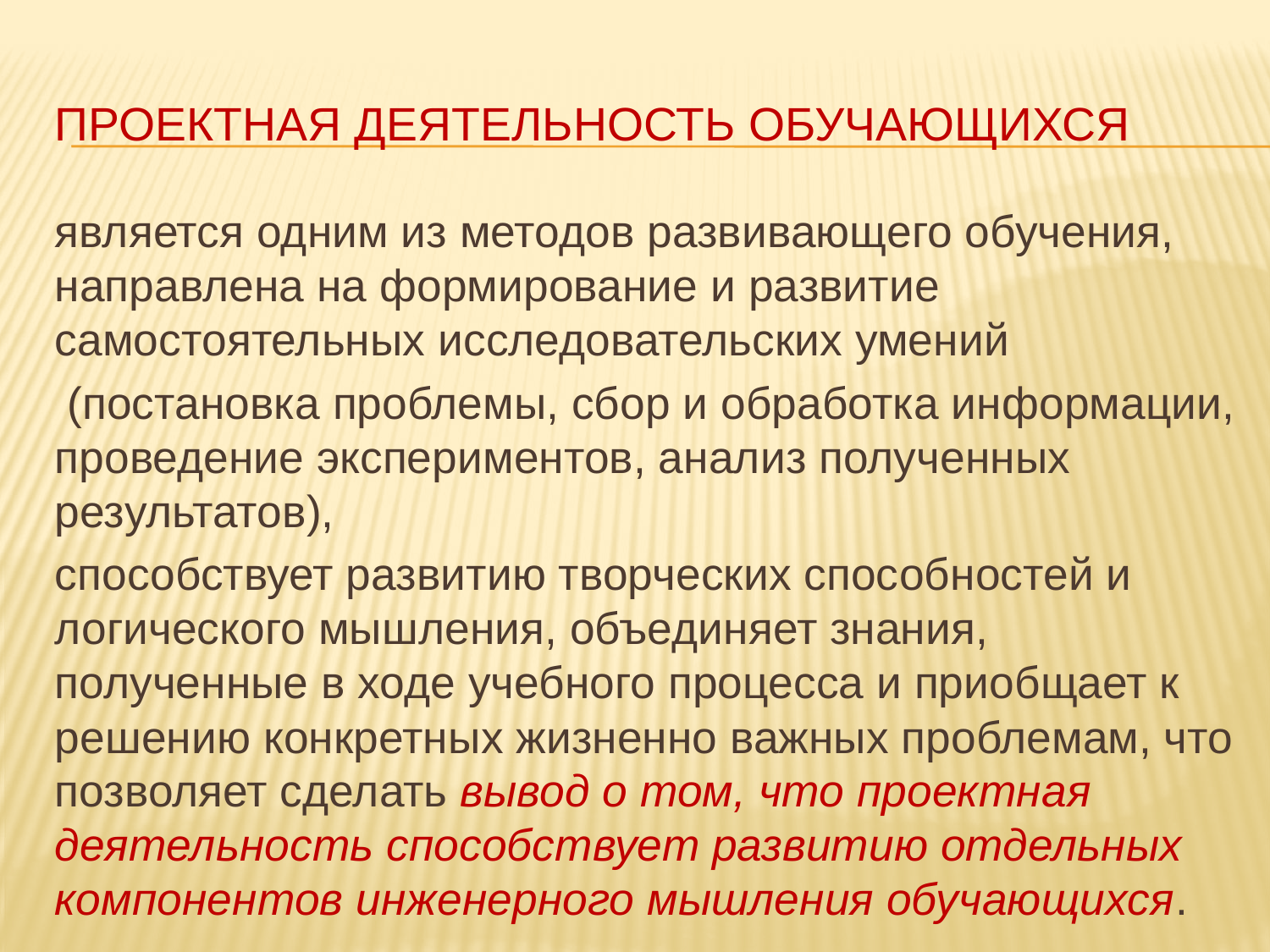

# Проектная деятельность обучающихся
является одним из методов развивающего обучения, направлена на формирование и развитие самостоятельных исследовательских умений
 (постановка проблемы, сбор и обработка информации, проведение экспериментов, анализ полученных результатов),
способствует развитию творческих способностей и логического мышления, объединяет знания, полученные в ходе учебного процесса и приобщает к решению конкретных жизненно важных проблемам, что позволяет сделать вывод о том, что проектная деятельность способствует развитию отдельных компонентов инженерного мышления обучающихся.